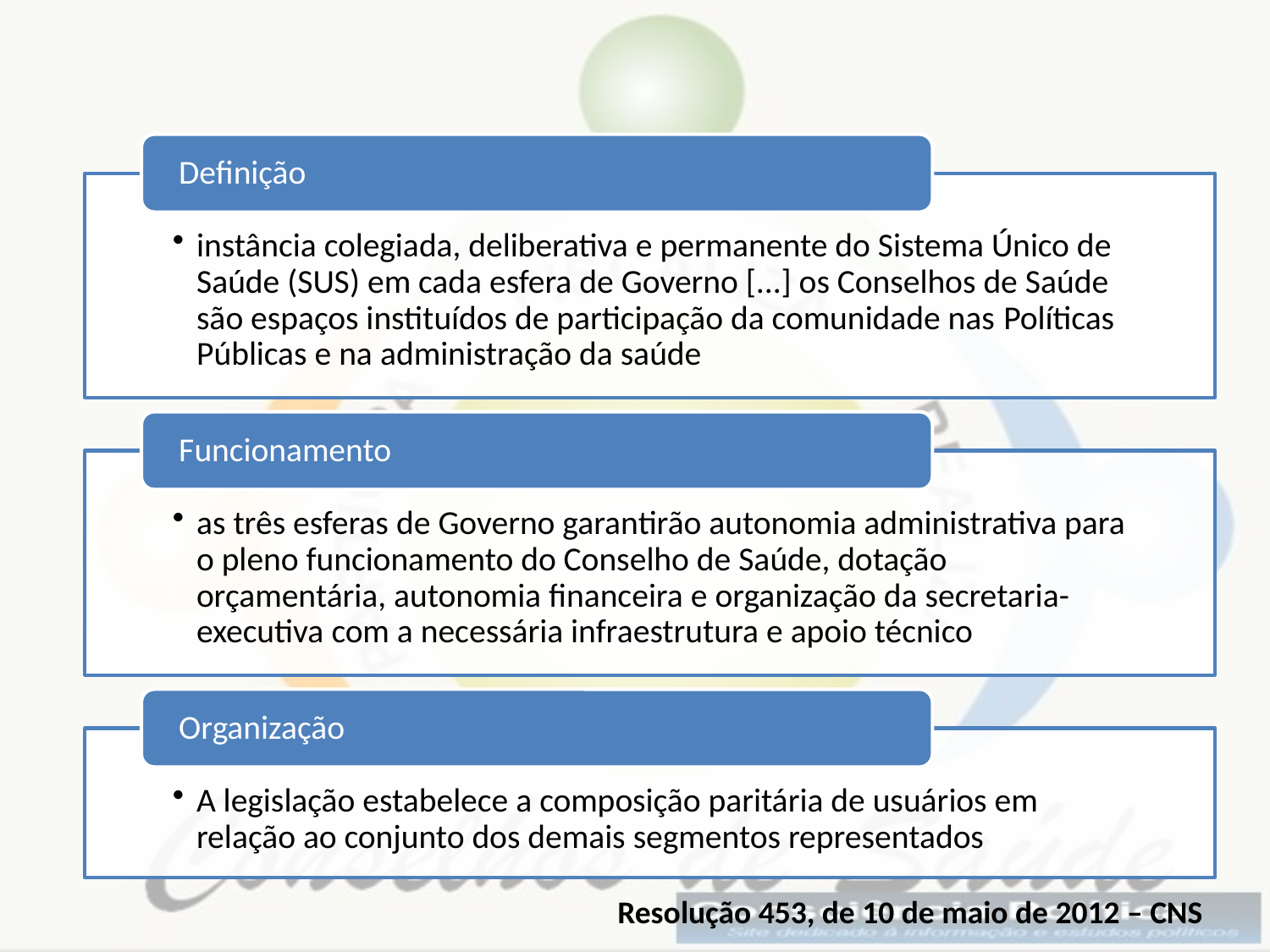

instância colegiada, deliberativa e permanente do Sistema Único de Saúde (SUS) em cada esfera de Governo [...] os Conselhos de Saúde são espaços instituídos de participação da comunidade nas Políticas Públicas e na administração da saúde
Definição
as três esferas de Governo garantirão autonomia administrativa para o pleno funcionamento do Conselho de Saúde, dotação orçamentária, autonomia financeira e organização da secretaria-executiva com a necessária infraestrutura e apoio técnico
Funcionamento
A legislação estabelece a composição paritária de usuários em relação ao conjunto dos demais segmentos representados
Organização
Resolução 453, de 10 de maio de 2012 – CNS